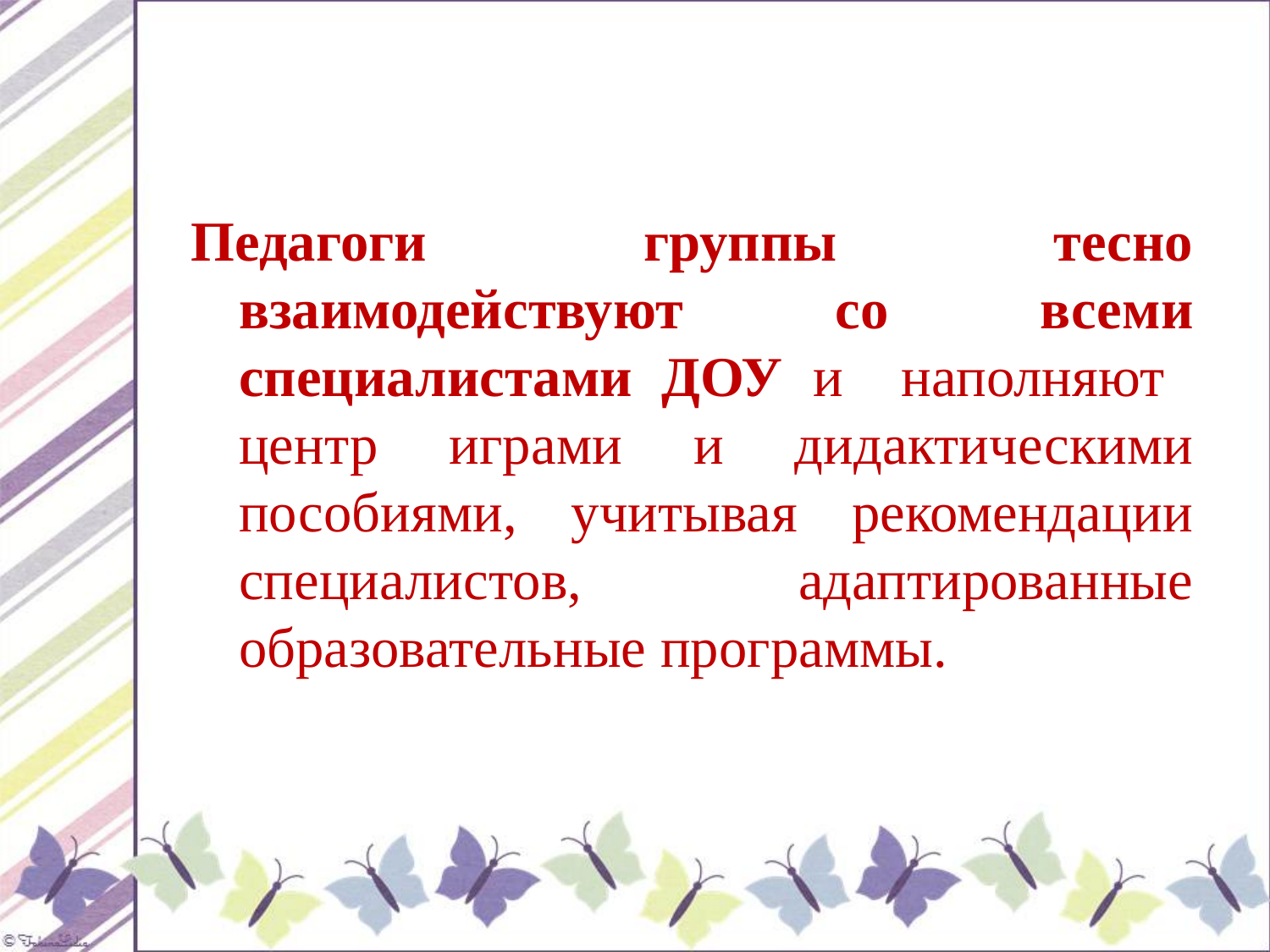

#
Педагоги группы тесно взаимодействуют со всеми специалистами ДОУ и  наполняют  центр играми и дидактическими пособиями, учитывая рекомендации специалистов, адаптированные образовательные программы.